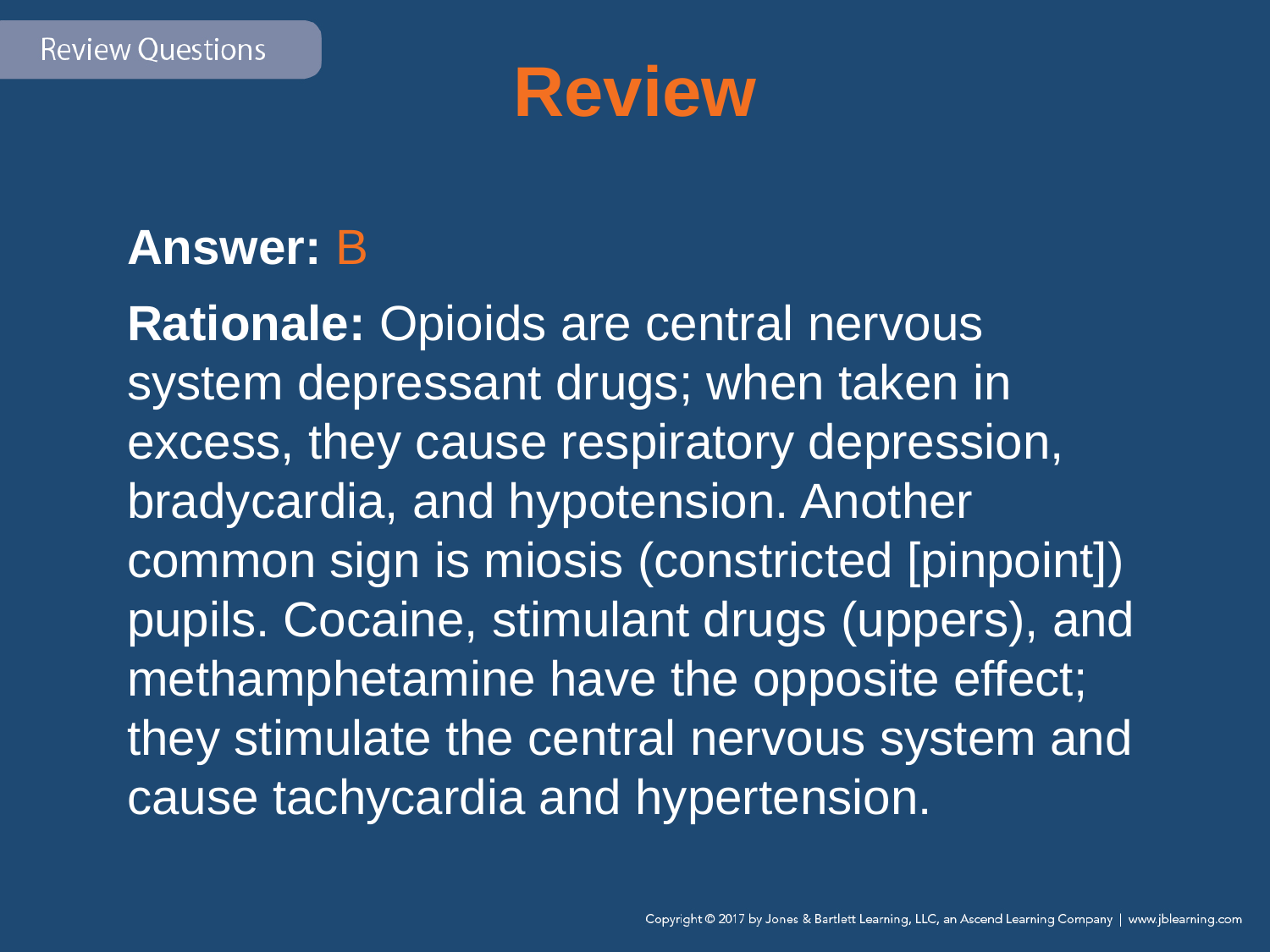

# Review
Answer: B
Rationale: Opioids are central nervous system depressant drugs; when taken in excess, they cause respiratory depression, bradycardia, and hypotension. Another common sign is miosis (constricted [pinpoint]) pupils. Cocaine, stimulant drugs (uppers), and methamphetamine have the opposite effect; they stimulate the central nervous system and cause tachycardia and hypertension.